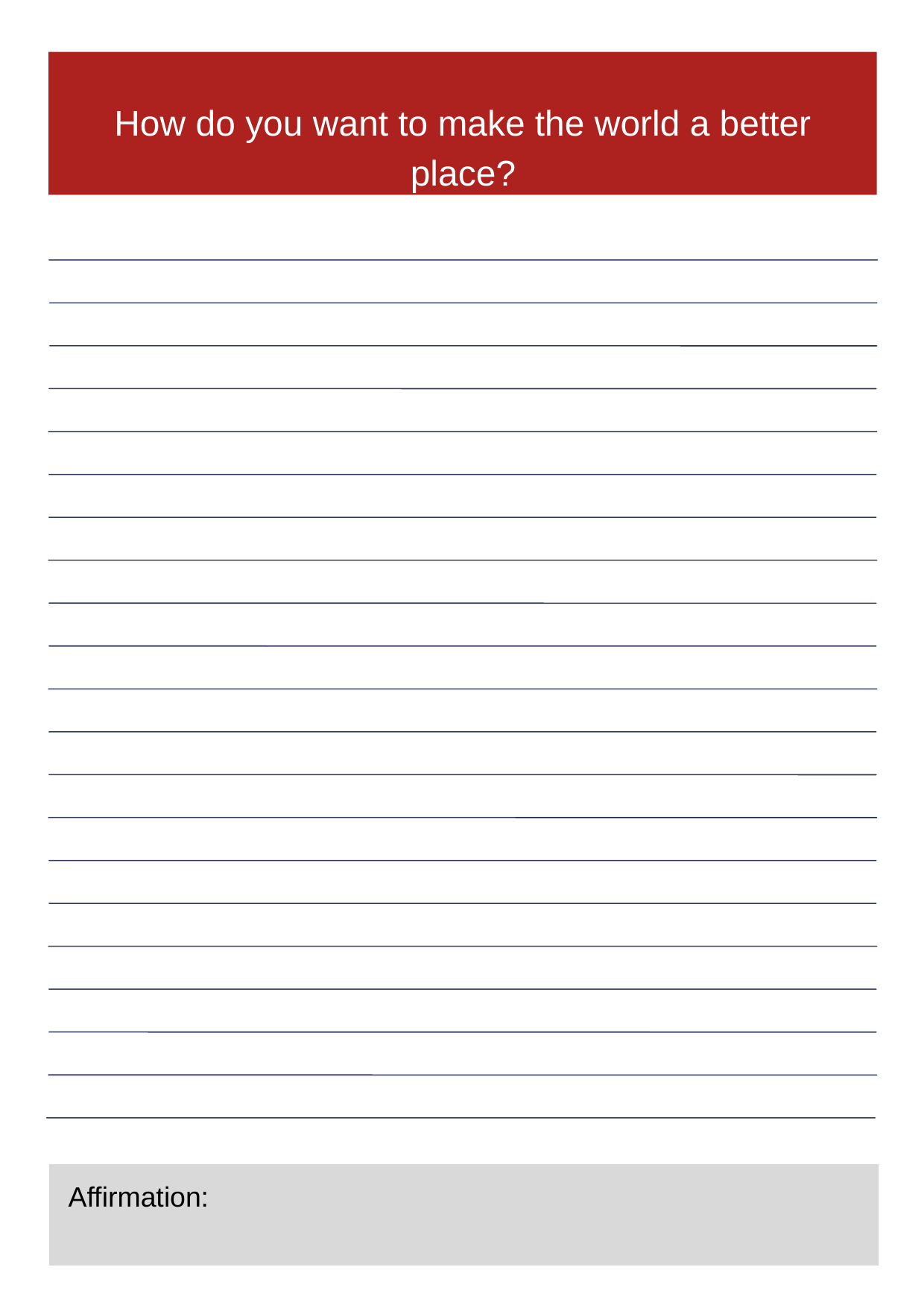

How do you want to make the world a better place?

Affirmation: